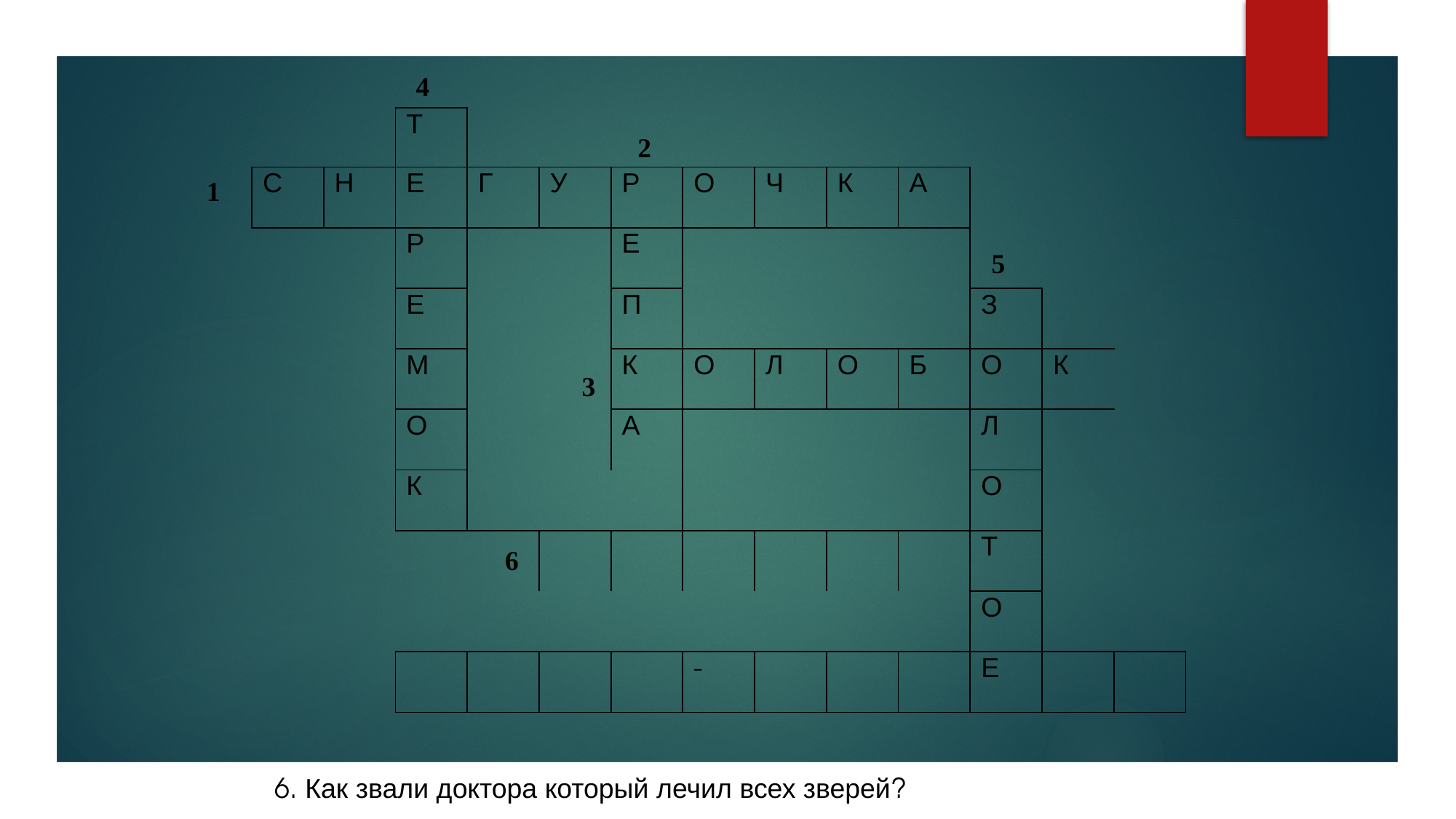

4
|  |  | Т |  |  |  |  |  |  |  |  |  |  |
| --- | --- | --- | --- | --- | --- | --- | --- | --- | --- | --- | --- | --- |
| С | Н | Е | Г | У | Р | О | Ч | К | А |  |  |  |
|  |  | Р |  |  | Е |  |  |  |  |  |  |  |
|  |  | Е |  |  | П |  |  |  |  | З |  |  |
|  |  | М |  |  | К | О | Л | О | Б | О | К |  |
|  |  | О |  |  | А |  |  |  |  | Л |  |  |
|  |  | К |  |  |  |  |  |  |  | О |  |  |
|  |  |  |  |  |  |  |  |  |  | Т |  |  |
|  |  |  |  |  |  |  |  |  |  | О |  |  |
|  |  |  |  |  |  | - |  |  |  | Е |  |  |
2
1
5
3
6
6. Как звали доктора который лечил всех зверей?